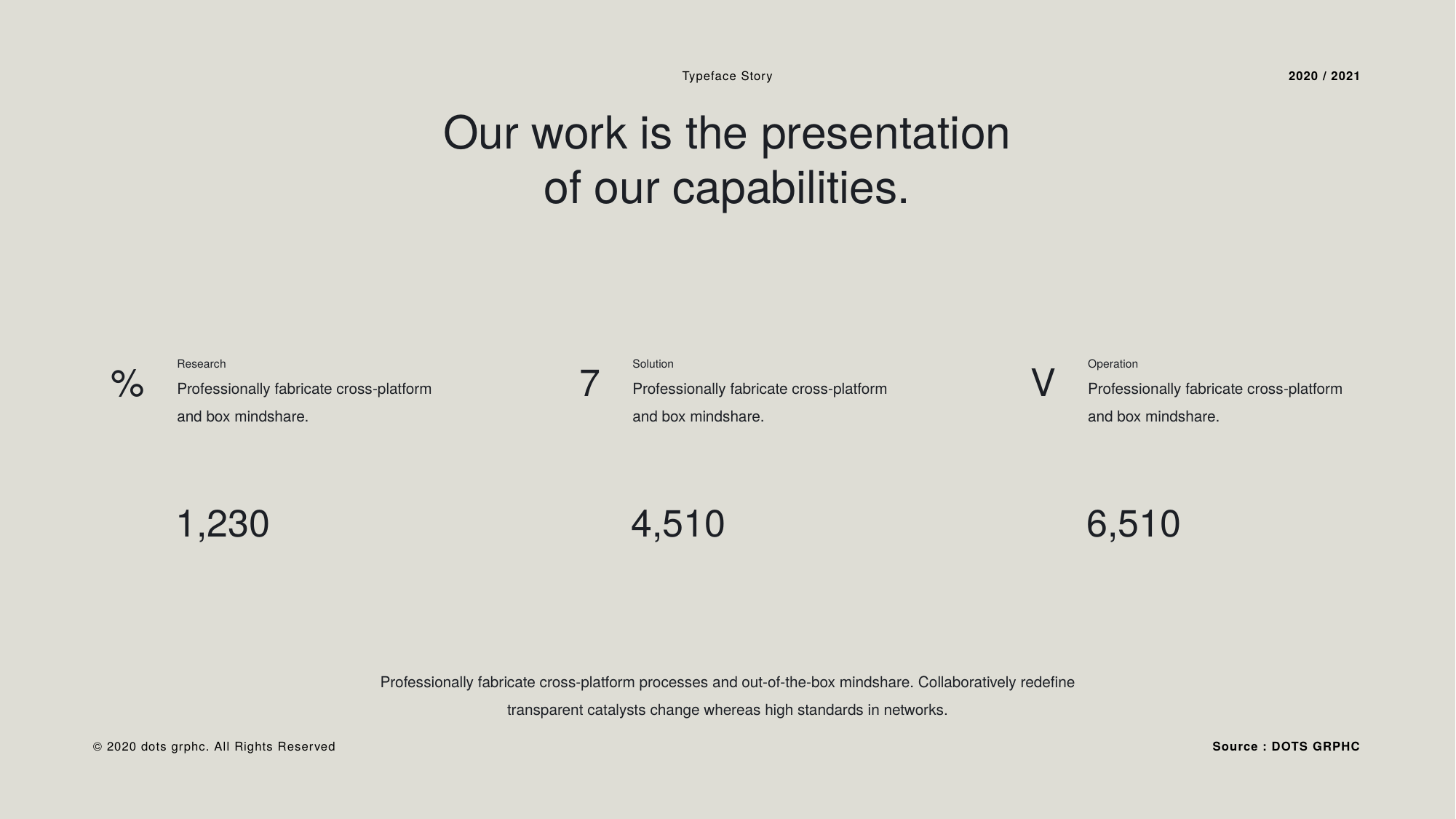

Typeface Story
2020 / 2021
Our work is the presentation
of our capabilities.
%
7
V
Research
Professionally fabricate cross-platform
and box mindshare.
Solution
Professionally fabricate cross-platform
and box mindshare.
Operation
Professionally fabricate cross-platform
and box mindshare.
1,230
4,510
6,510
Professionally fabricate cross-platform processes and out-of-the-box mindshare. Collaboratively redefine
transparent catalysts change whereas high standards in networks.
Source : DOTS GRPHC
© 2020 dots grphc. All Rights Reserved